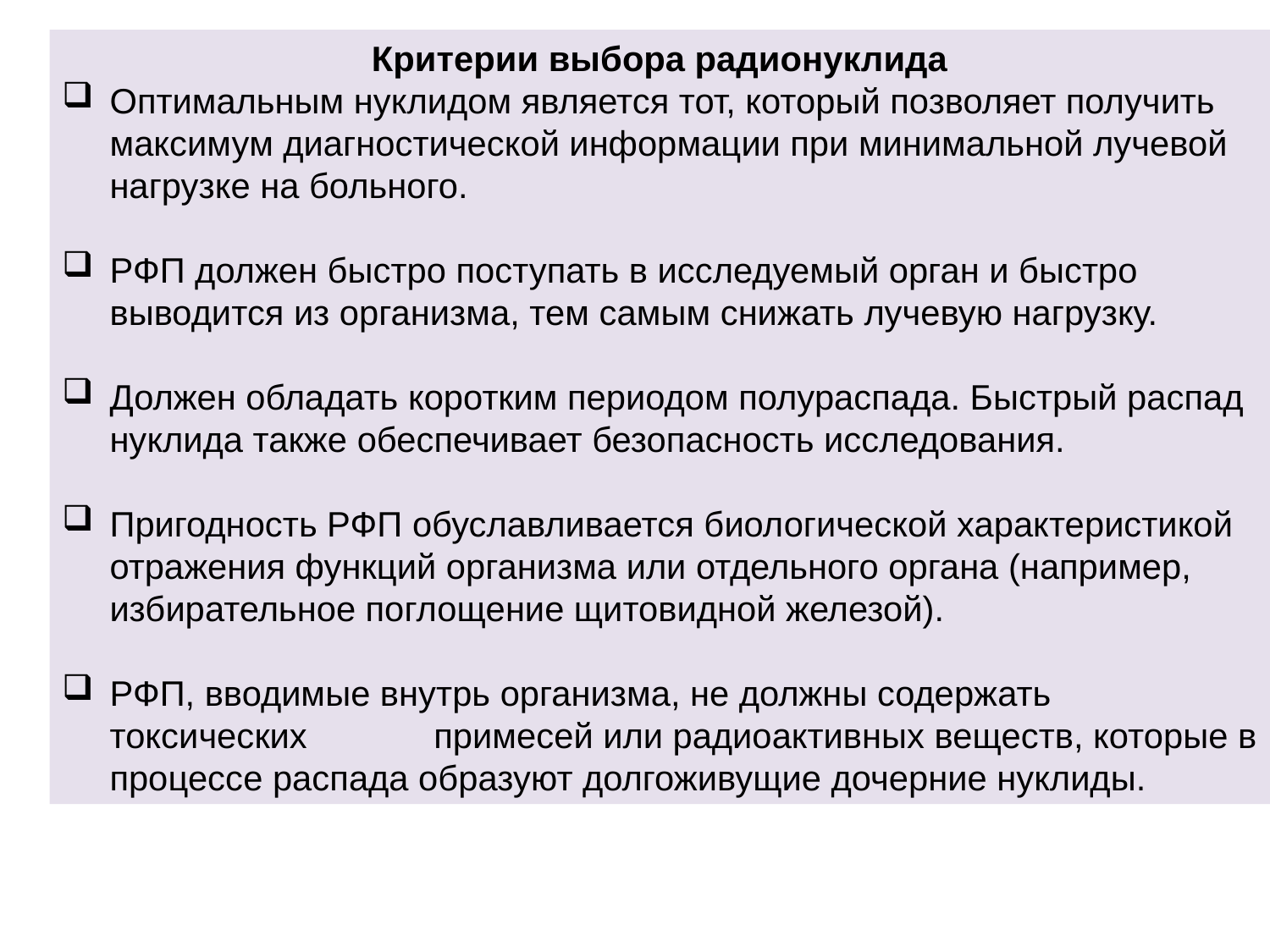

Критерии выбора радионуклида
Оптимальным нуклидом является тот, который позволяет получить максимум диагностической информации при минимальной лучевой нагрузке на больного.

РФП должен быстро поступать в исследуемый орган и быстро выводится из организма, тем самым снижать лучевую нагрузку.

Должен обладать коротким периодом полураспада. Быстрый распад нуклида также обеспечивает безопасность исследования.

Пригодность РФП обуславливается биологической характеристикой отражения функций организма или отдельного органа (например, избирательное поглощение щитовидной железой).

РФП, вводимые внутрь организма, не должны содержать токсических             примесей или радиоактивных веществ, которые в процессе распада образуют долгоживущие дочерние нуклиды.